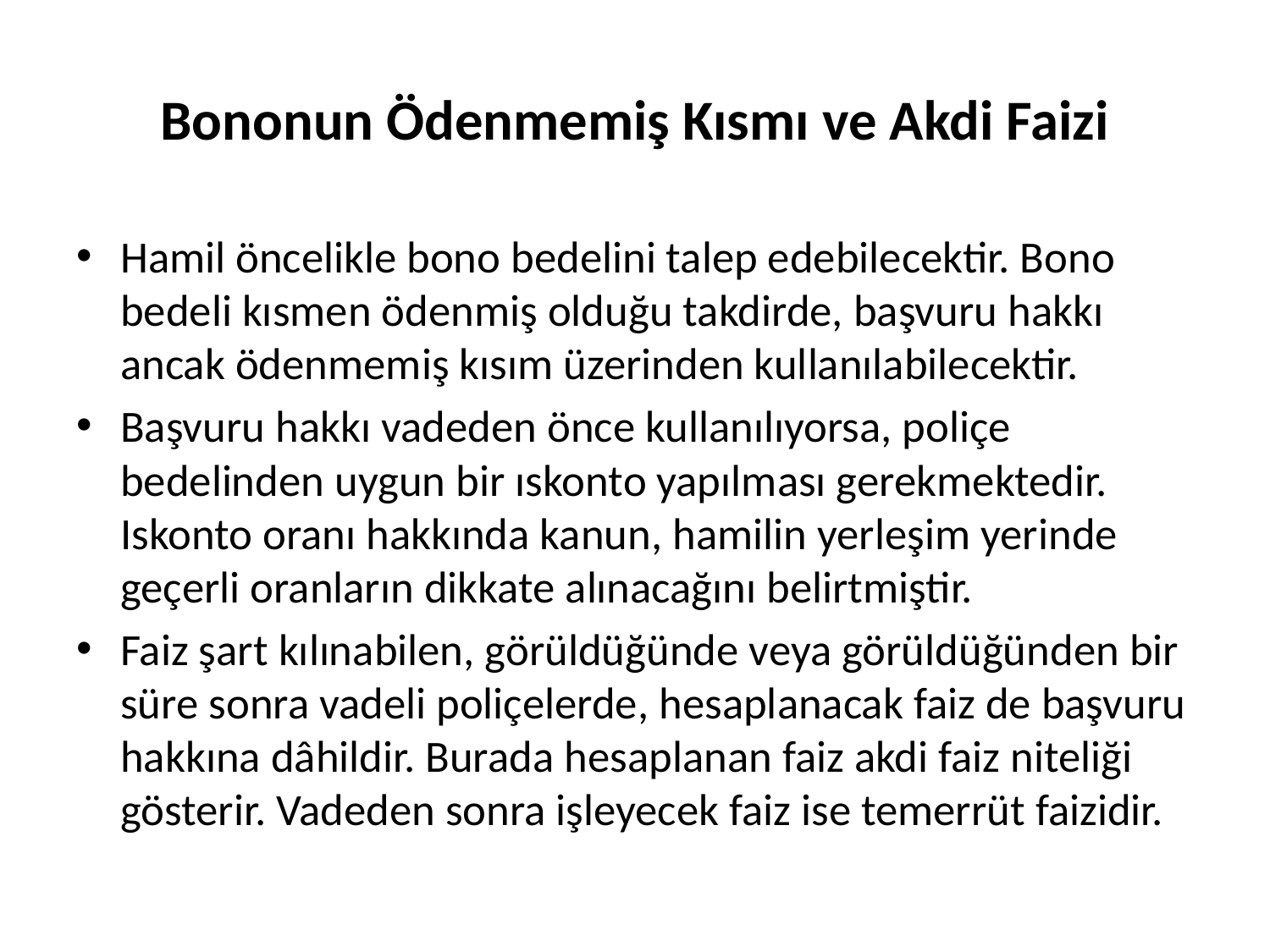

# Bononun Ödenmemiş Kısmı ve Akdi Faizi
Hamil öncelikle bono bedelini talep edebilecektir. Bono bedeli kısmen ödenmiş olduğu takdirde, başvuru hakkı ancak ödenmemiş kısım üzerinden kullanılabilecektir.
Başvuru hakkı vadeden önce kullanılıyorsa, poliçe bedelinden uygun bir ıskonto yapılması gerekmektedir. Iskonto oranı hakkında kanun, hamilin yerleşim yerinde geçerli oranların dikkate alınacağını belirtmiştir.
Faiz şart kılınabilen, görüldüğünde veya görüldüğünden bir süre sonra vadeli poliçelerde, hesaplanacak faiz de başvuru hakkına dâhildir. Burada hesaplanan faiz akdi faiz niteliği gösterir. Vadeden sonra işleyecek faiz ise temerrüt faizidir.